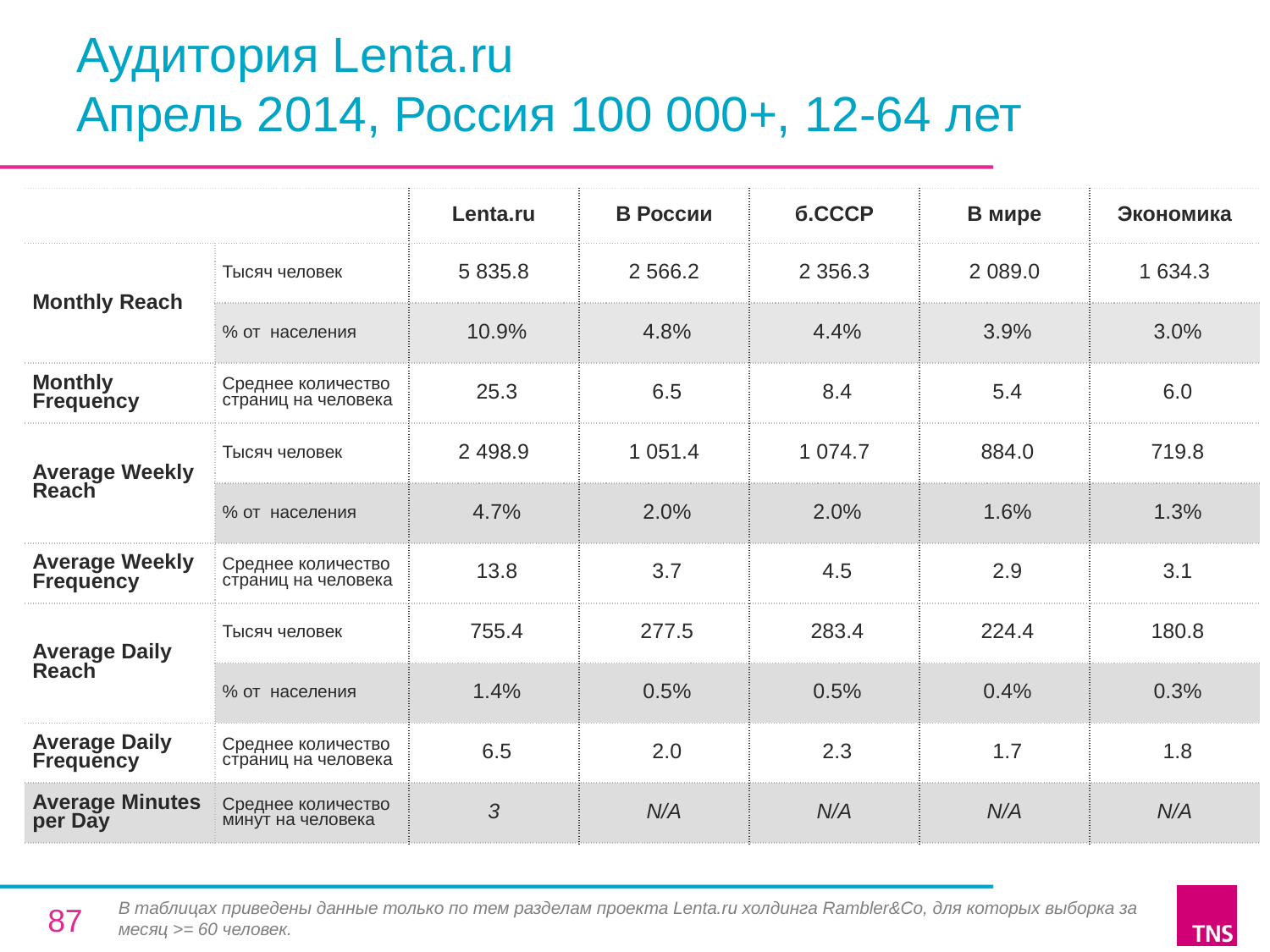

# Аудитория Lenta.ru Апрель 2014, Россия 100 000+, 12-64 лет
|  |  | Lenta.ru | В России | б.СССР | В мире | Экономика |
| --- | --- | --- | --- | --- | --- | --- |
| Monthly Reach | Тысяч человек | 5 835.8 | 2 566.2 | 2 356.3 | 2 089.0 | 1 634.3 |
|  | % от населения | 10.9% | 4.8% | 4.4% | 3.9% | 3.0% |
| Monthly Frequency | Среднее количество страниц на человека | 25.3 | 6.5 | 8.4 | 5.4 | 6.0 |
| Average Weekly Reach | Тысяч человек | 2 498.9 | 1 051.4 | 1 074.7 | 884.0 | 719.8 |
|  | % от населения | 4.7% | 2.0% | 2.0% | 1.6% | 1.3% |
| Average Weekly Frequency | Среднее количество страниц на человека | 13.8 | 3.7 | 4.5 | 2.9 | 3.1 |
| Average Daily Reach | Тысяч человек | 755.4 | 277.5 | 283.4 | 224.4 | 180.8 |
|  | % от населения | 1.4% | 0.5% | 0.5% | 0.4% | 0.3% |
| Average Daily Frequency | Среднее количество страниц на человека | 6.5 | 2.0 | 2.3 | 1.7 | 1.8 |
| Average Minutes per Day | Среднее количество минут на человека | 3 | N/A | N/A | N/A | N/A |
В таблицах приведены данные только по тем разделам проекта Lenta.ru холдинга Rambler&Co, для которых выборка за месяц >= 60 человек.
87